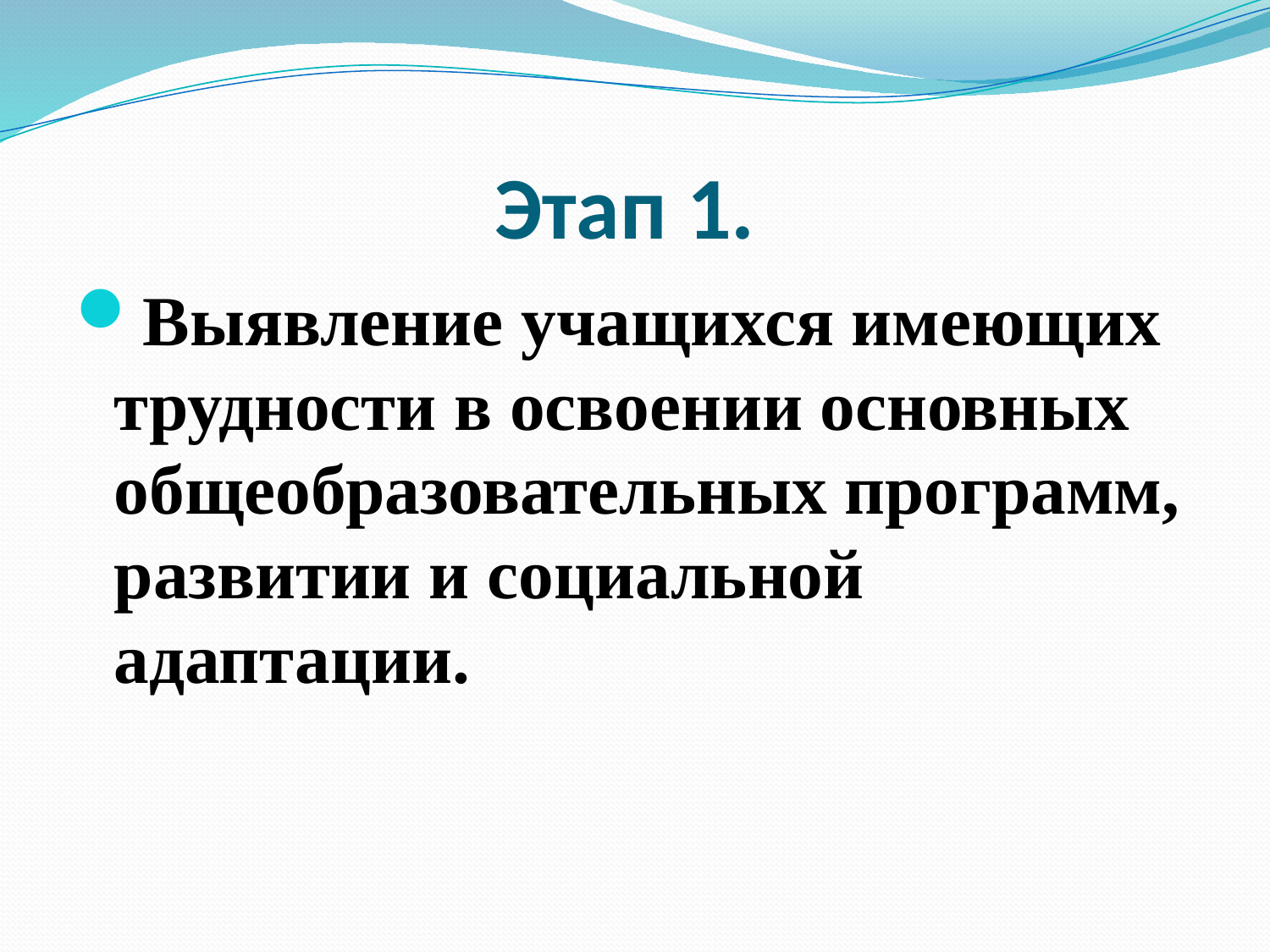

# Этап 1.
Выявление учащихся имеющих трудности в освоении основных общеобразовательных программ, развитии и социальной адаптации.